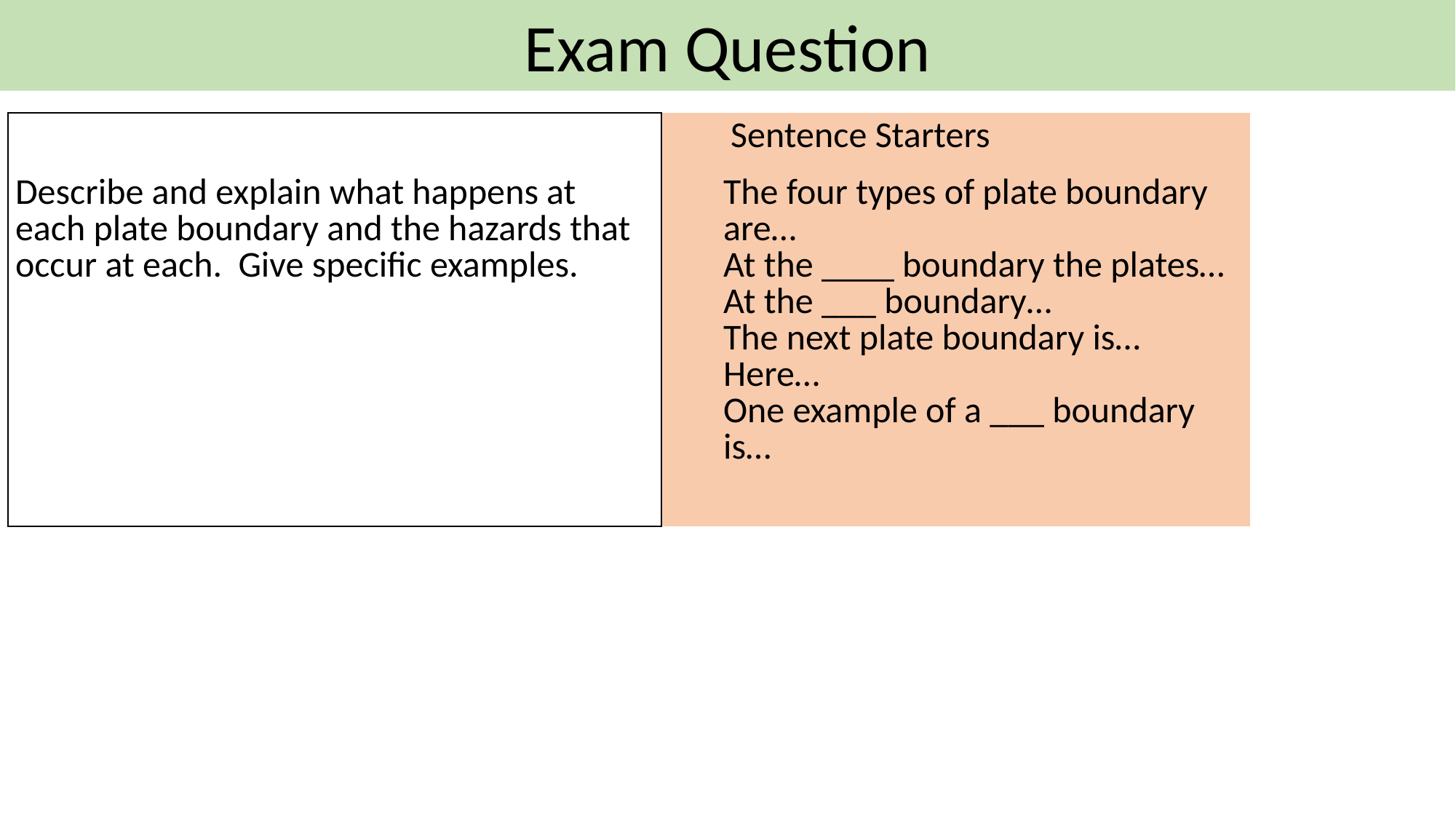

Exam Question
|  | Sentence Starters |
| --- | --- |
| Describe and explain what happens at each plate boundary and the hazards that occur at each. Give specific examples. | The four types of plate boundary are… At the \_\_\_\_ boundary the plates… At the \_\_\_ boundary… The next plate boundary is… Here… One example of a \_\_\_ boundary is… |